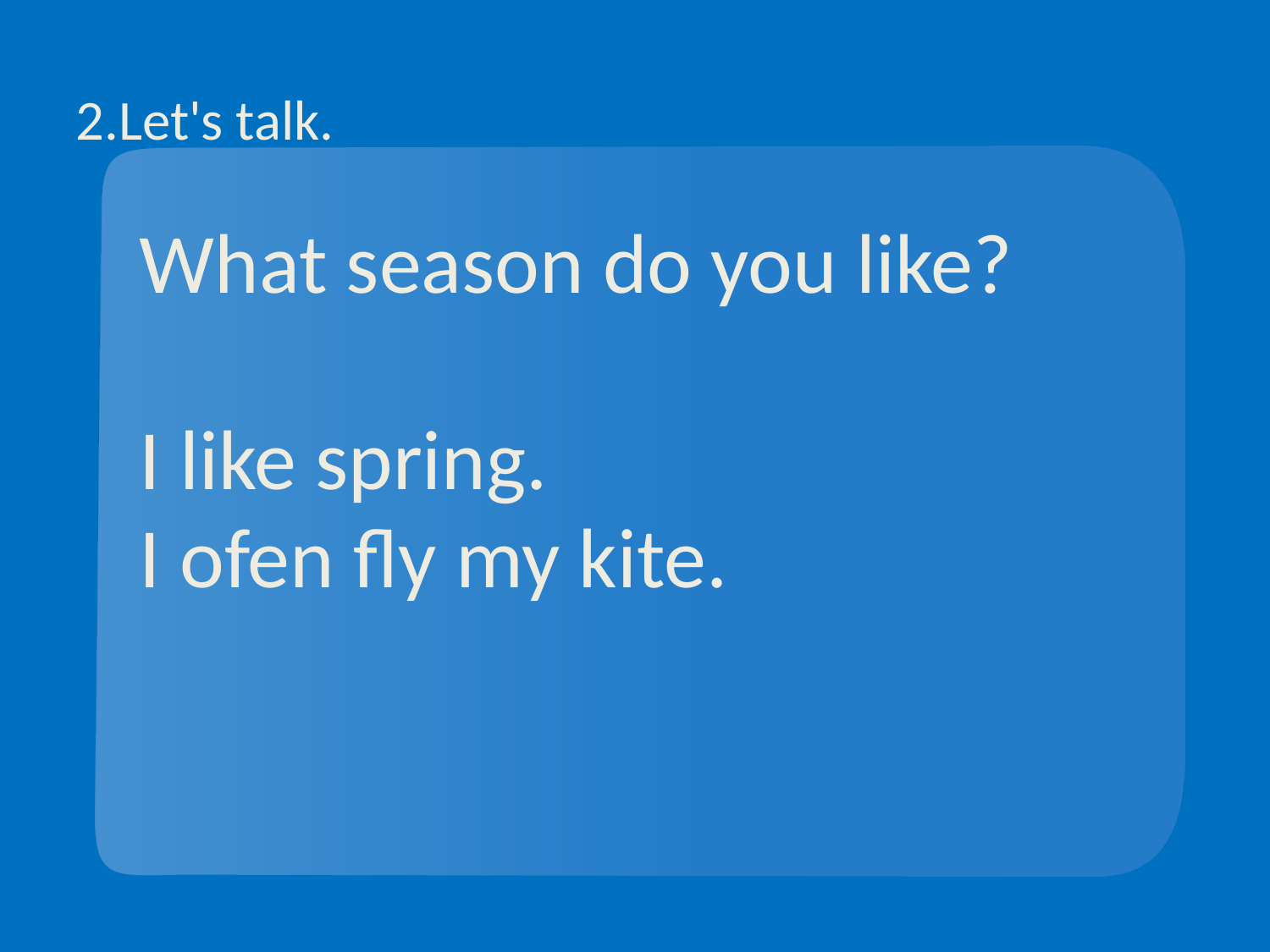

# 2.Let's talk.
What season do you like?

I like spring.
I ofen fly my kite.